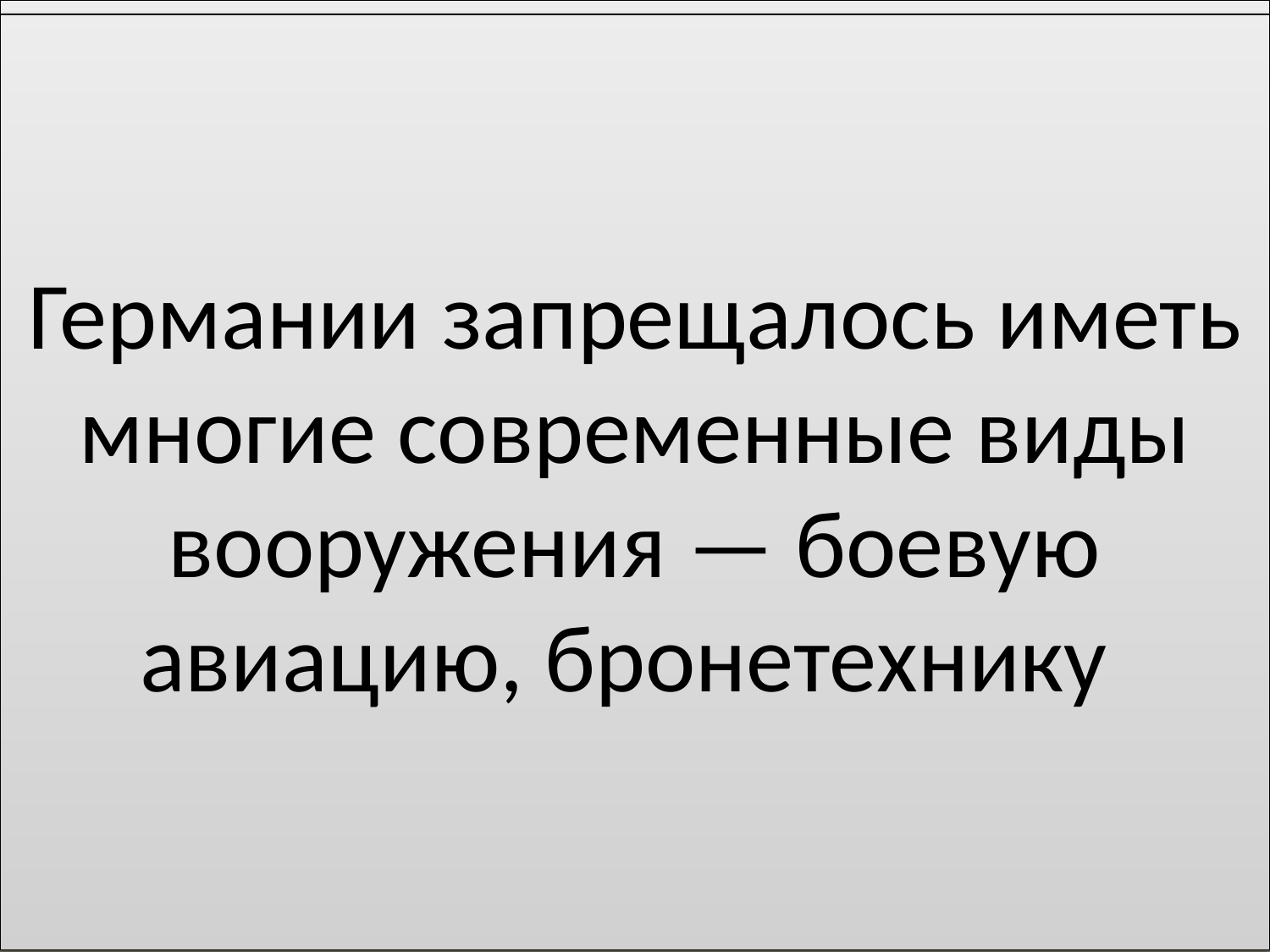

Теперь максимальная армия, которую могла иметь Германия – 100000 человек

### Chart

| Category | Численность армии после мобилизации (тыч. человек) | Легкие орудия к началу войны | Тяжелые орудия к началу войны | Самолеты к началу войны |
|---|---|---|---|---|
| Германия | 3822.0 | 4840.0 | 1688.0 | 232.0 |
| Австро-Венгрия | 2300.0 | 3104.0 | 168.0 | 65.0 |
| Россия | 5338.0 | 6848.0 | 240.0 | 263.0 |
| Великобритания | 1000.0 | 1226.0 | 126.0 | 90.0 |
| Франция | 3782.0 | 3360.0 | 84.0 | 156.0 |
Германии запрещалось иметь многие современные виды вооружения — боевую авиацию, бронетехнику